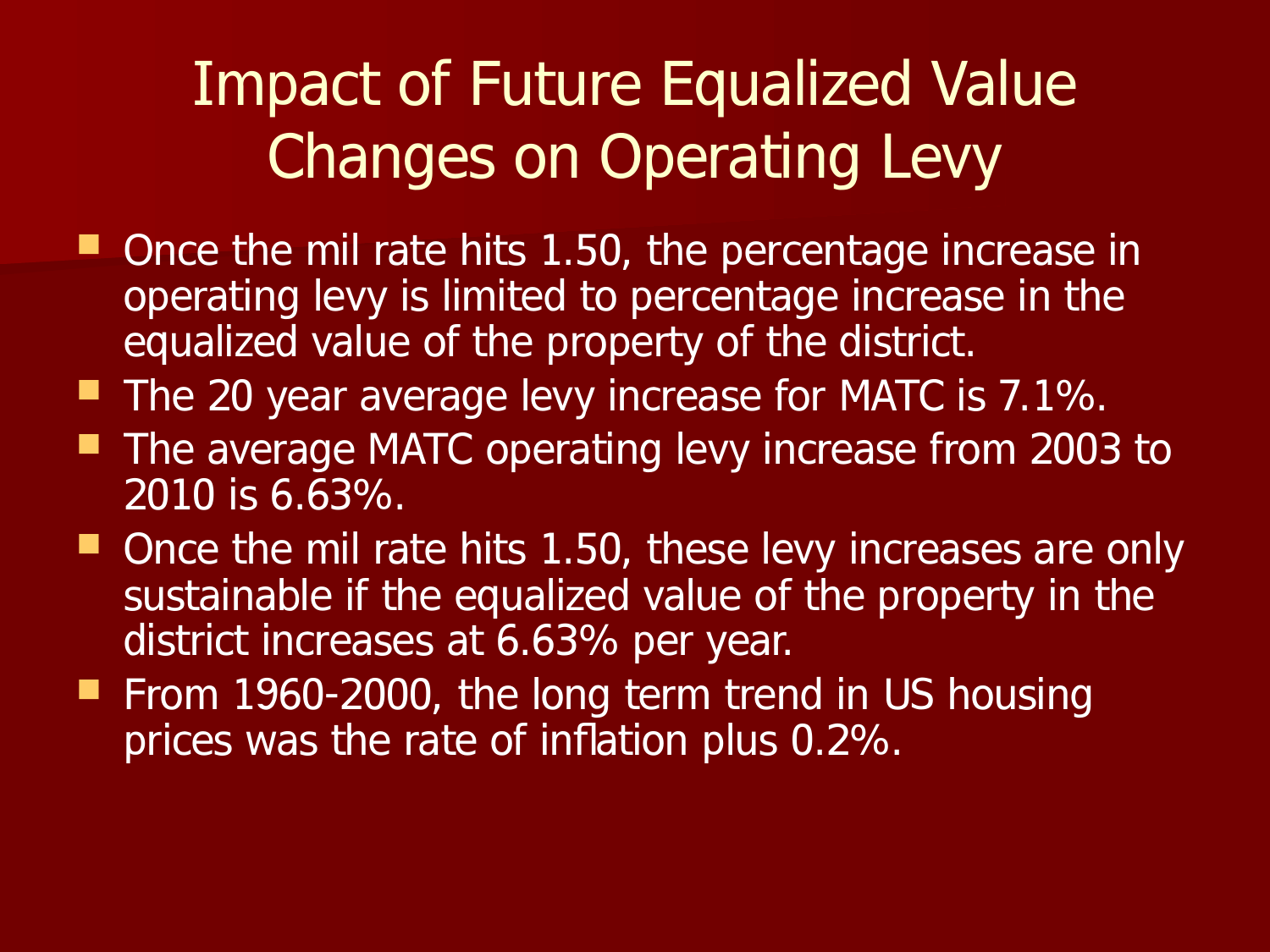

# Impact of Future Equalized Value Changes on Operating Levy
Once the mil rate hits 1.50, the percentage increase in operating levy is limited to percentage increase in the equalized value of the property of the district.
The 20 year average levy increase for MATC is 7.1%.
The average MATC operating levy increase from 2003 to 2010 is 6.63%.
Once the mil rate hits 1.50, these levy increases are only sustainable if the equalized value of the property in the district increases at 6.63% per year.
From 1960-2000, the long term trend in US housing prices was the rate of inflation plus 0.2%.